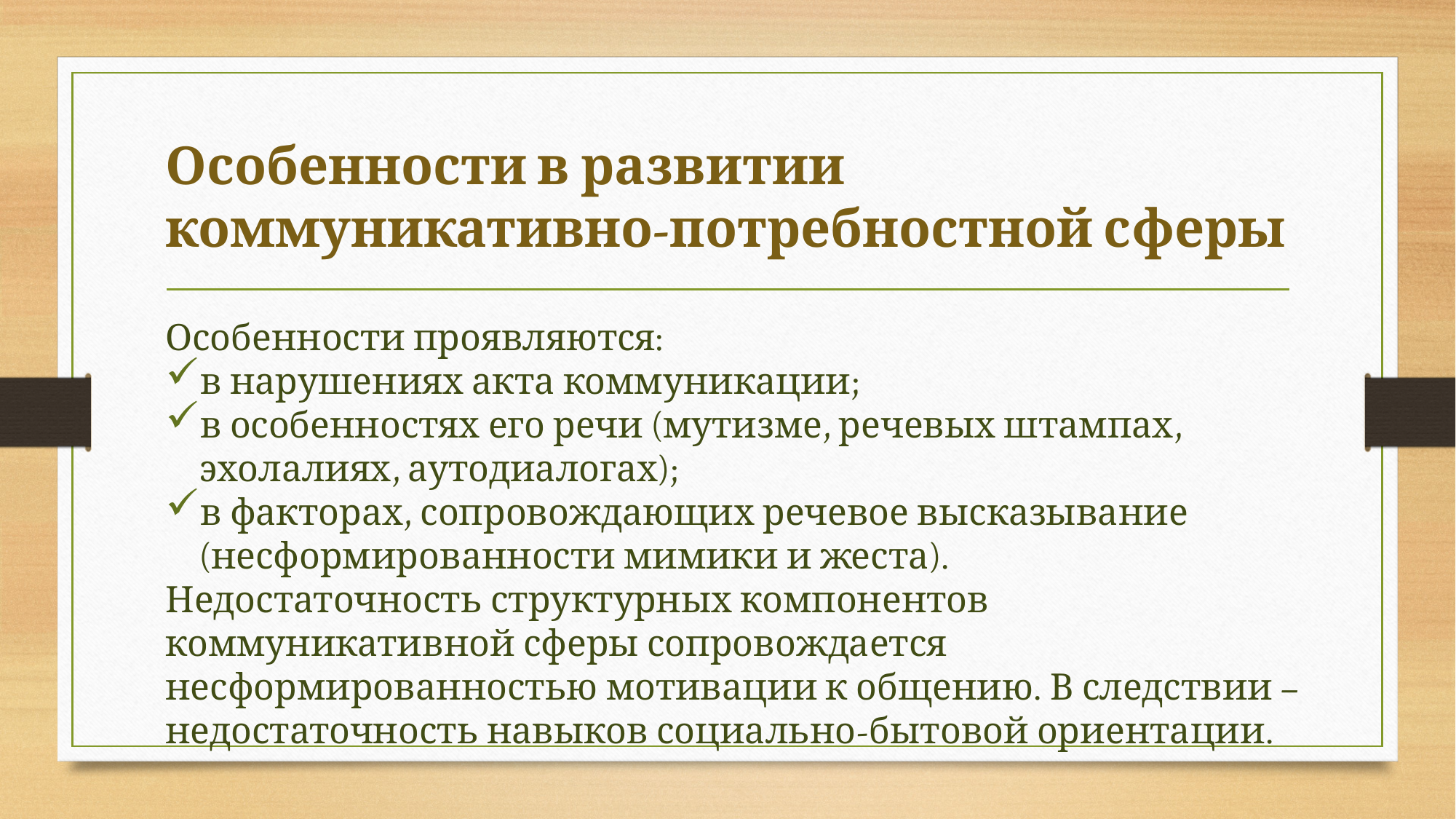

# Особенности в развитии                 коммуникативно-потребностной сферы
Особенности проявляются:
в нарушениях акта коммуникации;
в особенностях его речи (мутизме, речевых штампах, эхолалиях, аутодиалогах);
в факторах, сопровождающих речевое высказывание (несформированности мимики и жеста).
Недостаточность структурных компонентов коммуникативной сферы сопровождается несформированностью мотивации к общению. В следствии – недостаточность навыков социально-бытовой ориентации.